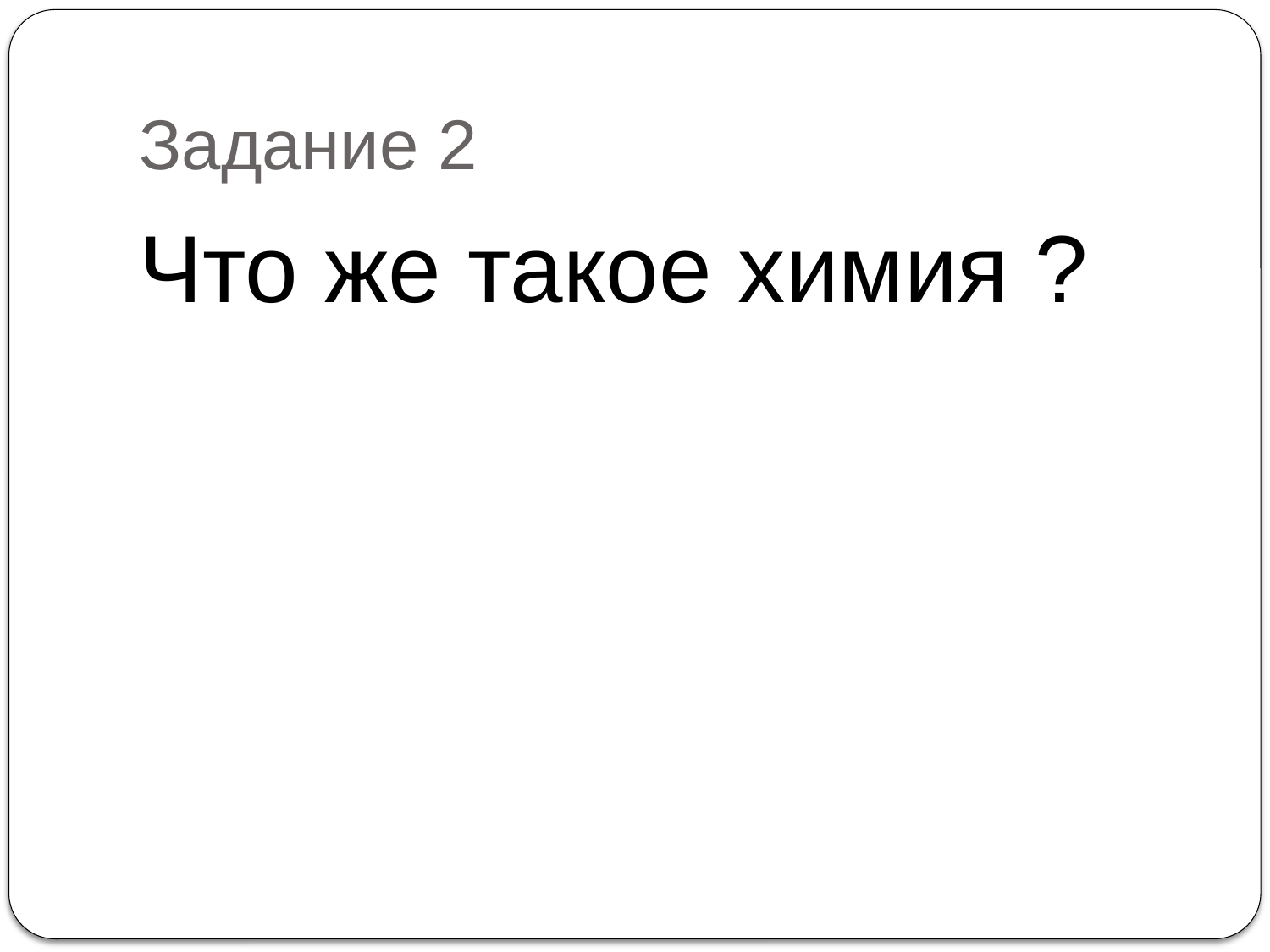

# Задание 2
Что же такое химия ?